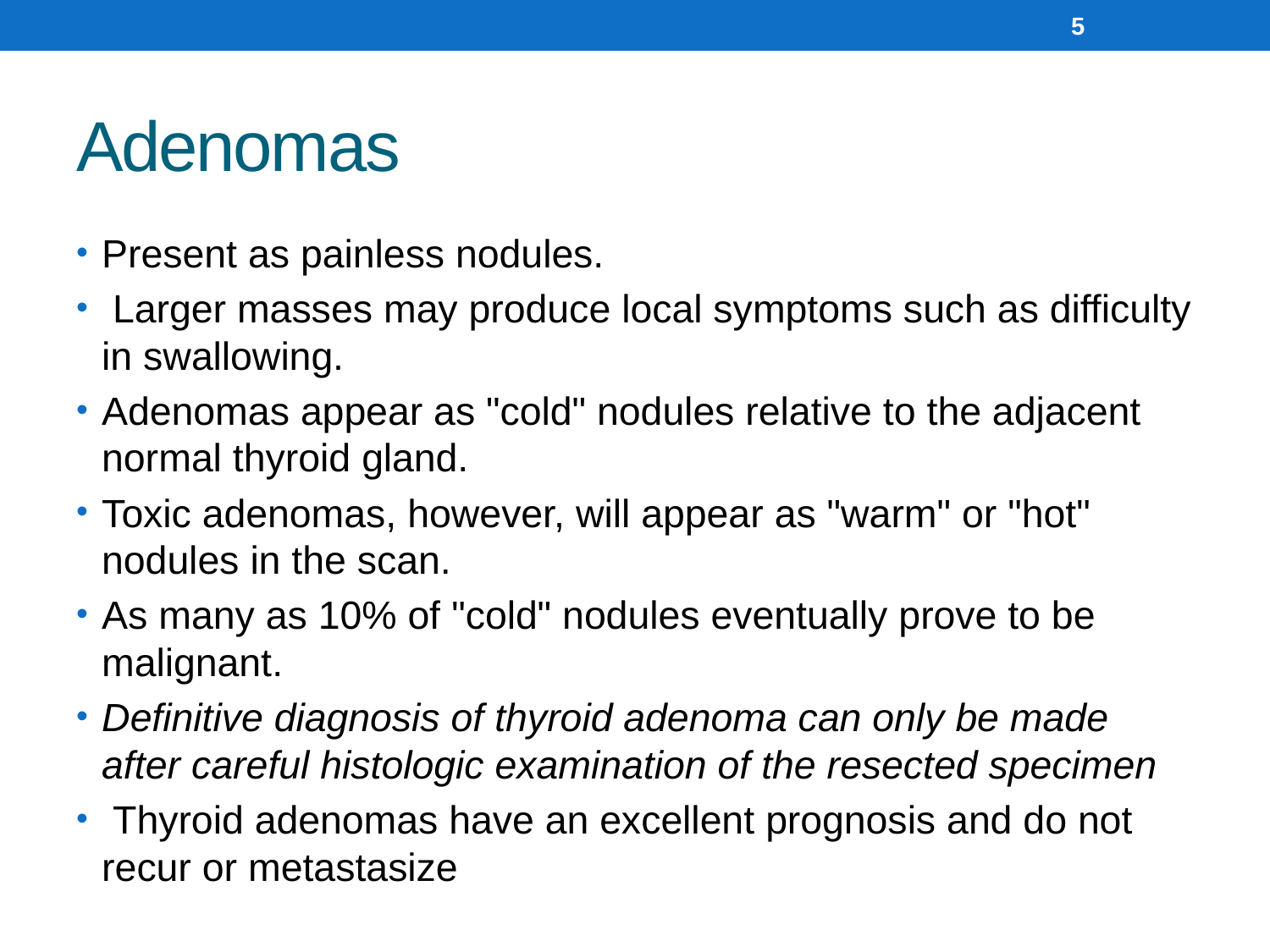

5
# Adenomas
Present as painless nodules.
 Larger masses may produce local symptoms such as difficulty in swallowing.
Adenomas appear as "cold" nodules relative to the adjacent normal thyroid gland.
Toxic adenomas, however, will appear as "warm" or "hot" nodules in the scan.
As many as 10% of "cold" nodules eventually prove to be malignant.
Definitive diagnosis of thyroid adenoma can only be made after careful histologic examination of the resected specimen
 Thyroid adenomas have an excellent prognosis and do not recur or metastasize